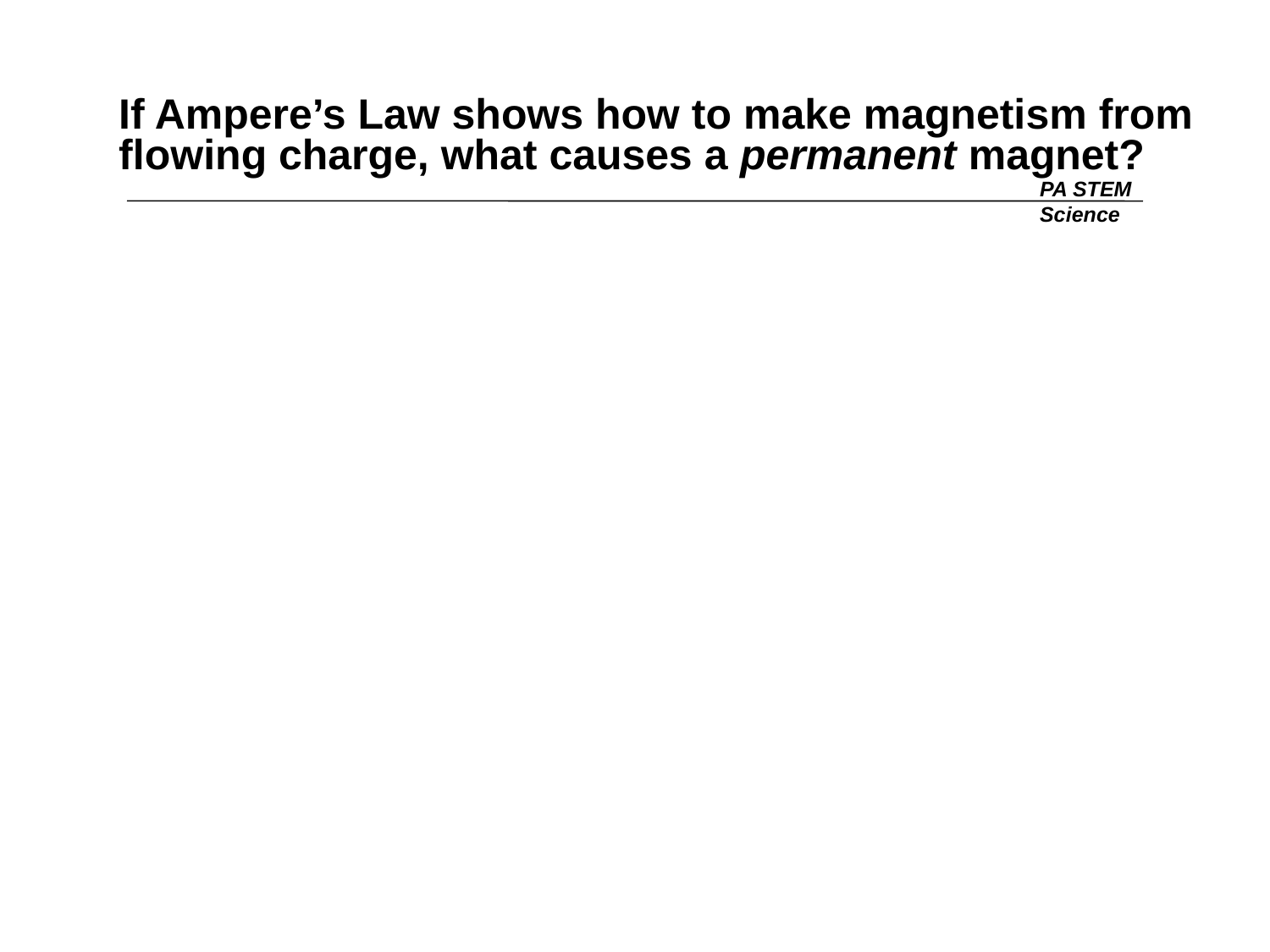

# If Ampere’s Law shows how to make magnetism from flowing charge, what causes a permanent magnet?
PA STEM
Science